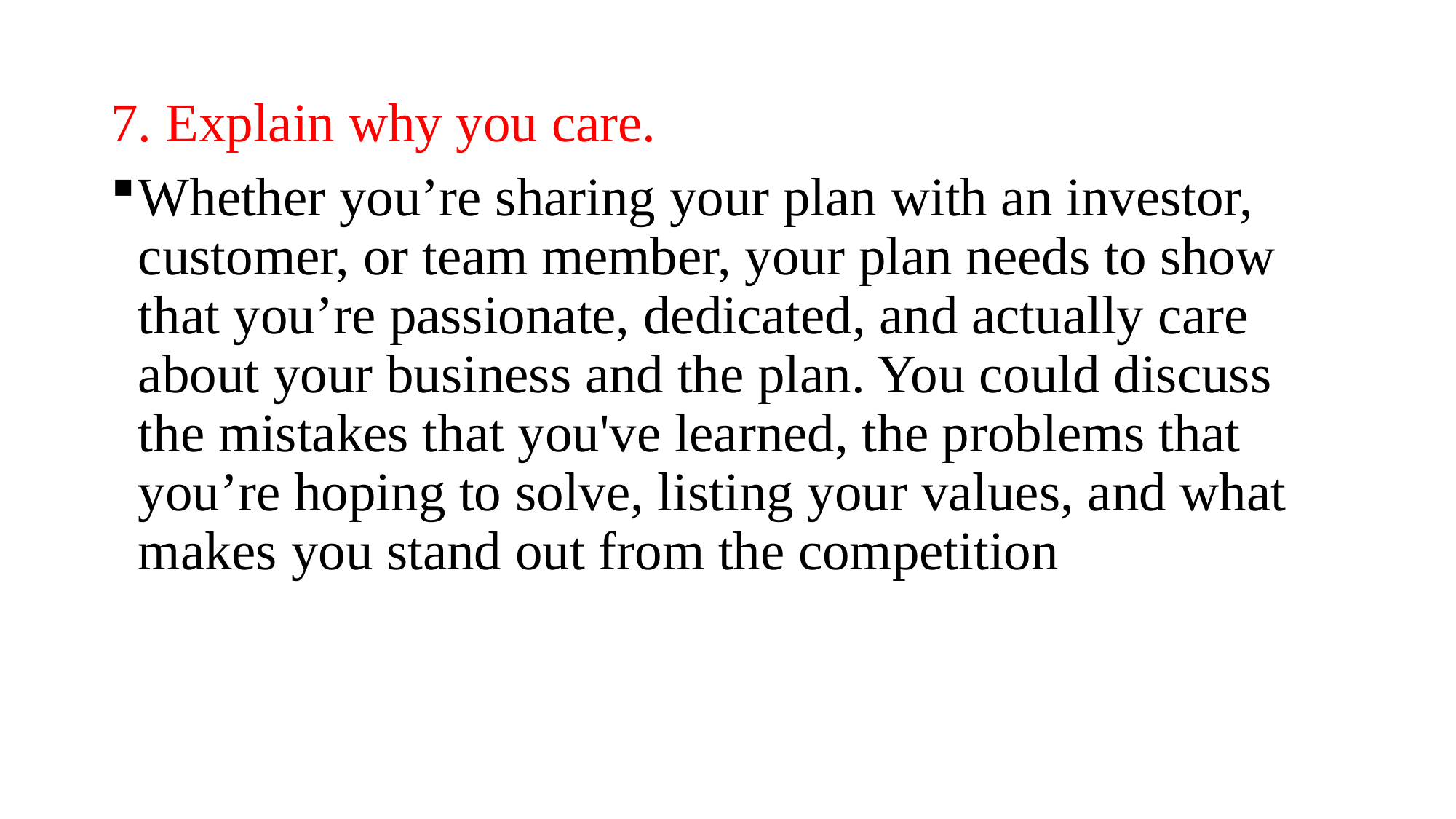

7. Explain why you care.
Whether you’re sharing your plan with an investor, customer, or team member, your plan needs to show that you’re passionate, dedicated, and actually care about your business and the plan. You could discuss the mistakes that you've learned, the problems that you’re hoping to solve, listing your values, and what makes you stand out from the competition